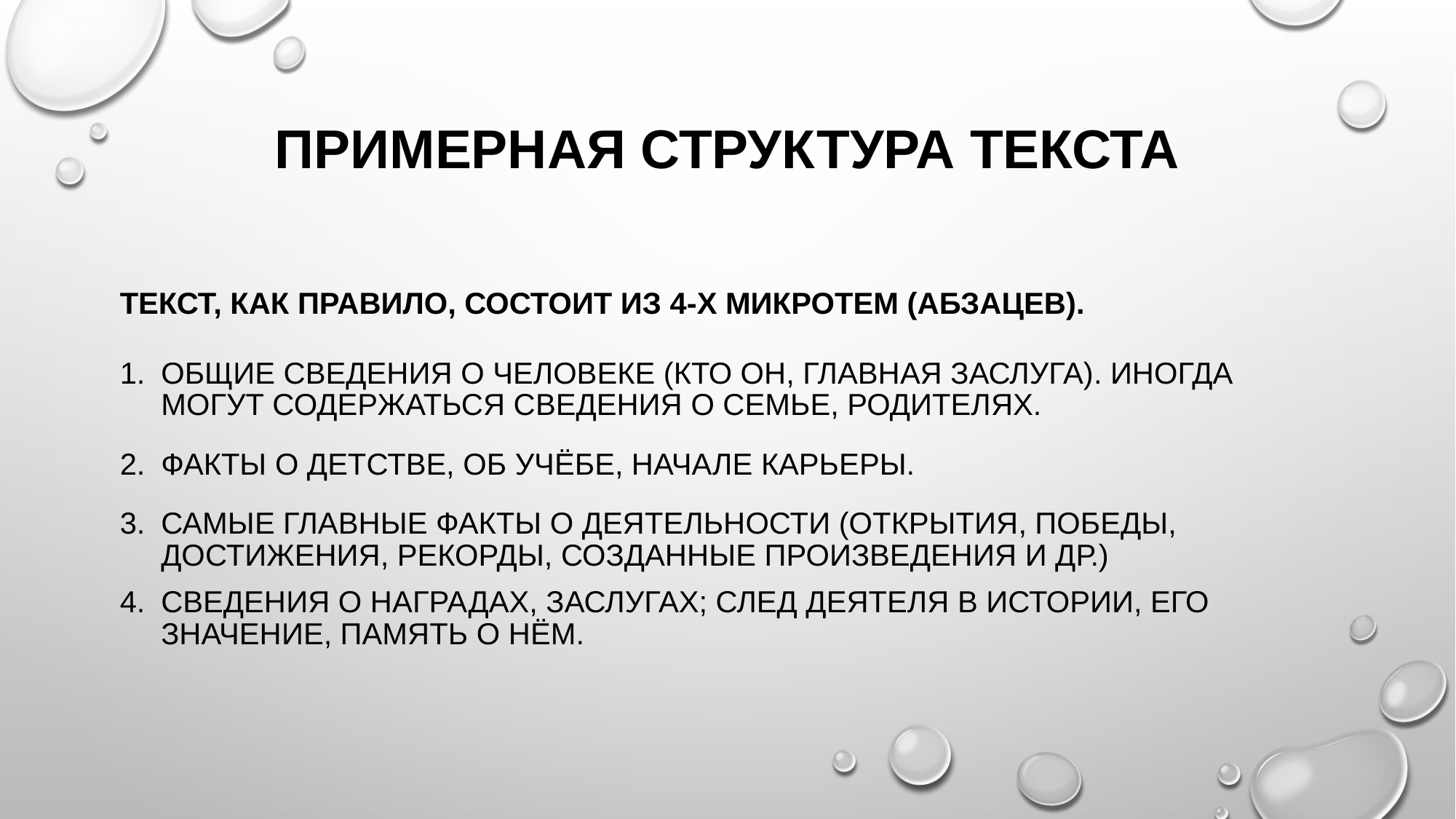

# Примерная структура текста
Текст, как правило, состоит из 4-х микротем (абзацев).
Общие сведения о человеке (кто он, главная заслуга). Иногда могут содержаться сведения о семье, родителях.
Факты о детстве, об учёбе, начале карьеры.
Самые главные факты о деятельности (открытия, победы, достижения, рекорды, созданные произведения и др.)
Сведения о наградах, заслугах; след деятеля в истории, его значение, память о нём.